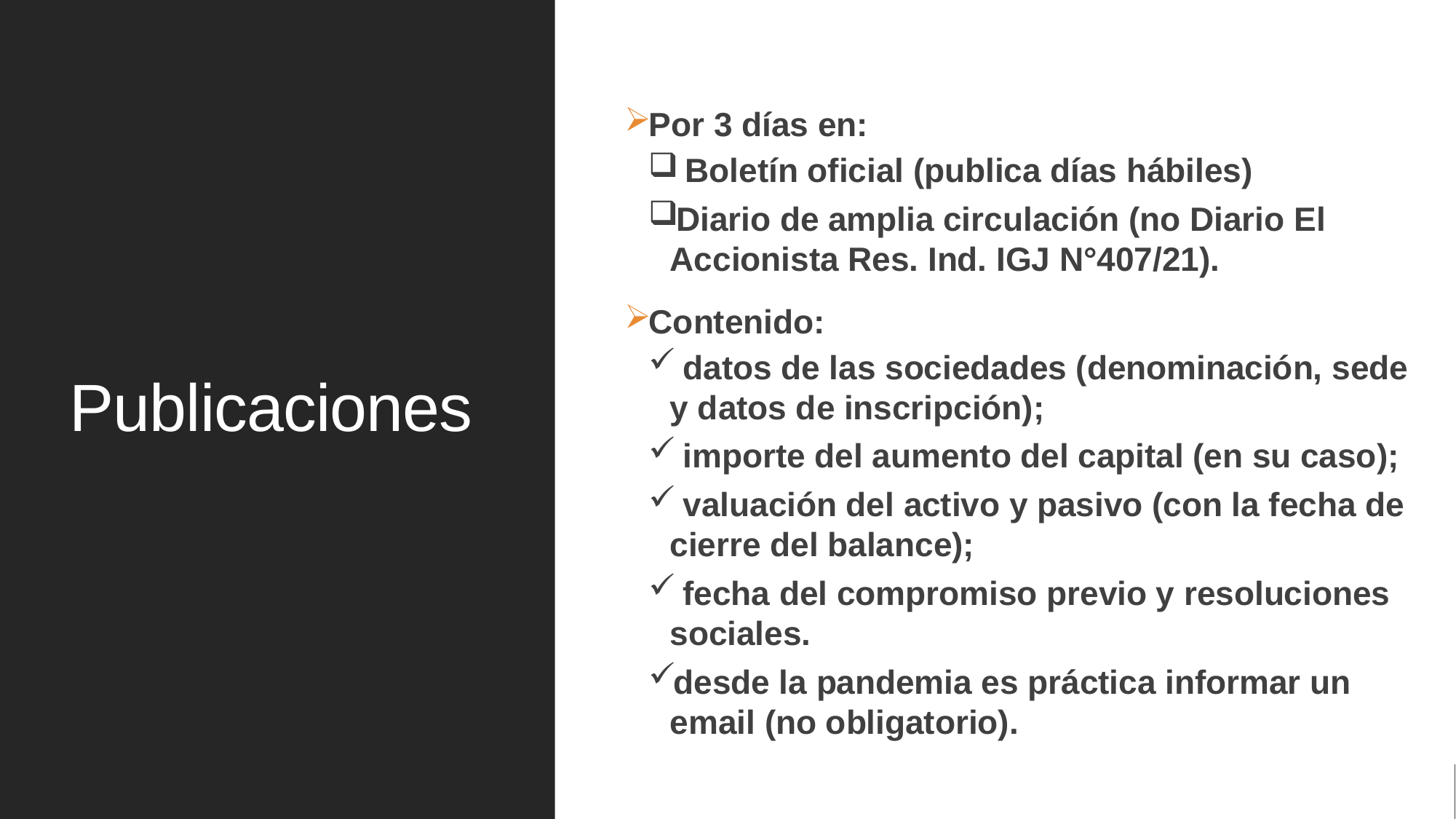

# Publicaciones
Por 3 días en:
 Boletín oficial (publica días hábiles)
Diario de amplia circulación (no Diario El Accionista Res. Ind. IGJ N°407/21).
Contenido:
 datos de las sociedades (denominación, sede y datos de inscripción);
 importe del aumento del capital (en su caso);
 valuación del activo y pasivo (con la fecha de cierre del balance);
 fecha del compromiso previo y resoluciones sociales.
desde la pandemia es práctica informar un email (no obligatorio).